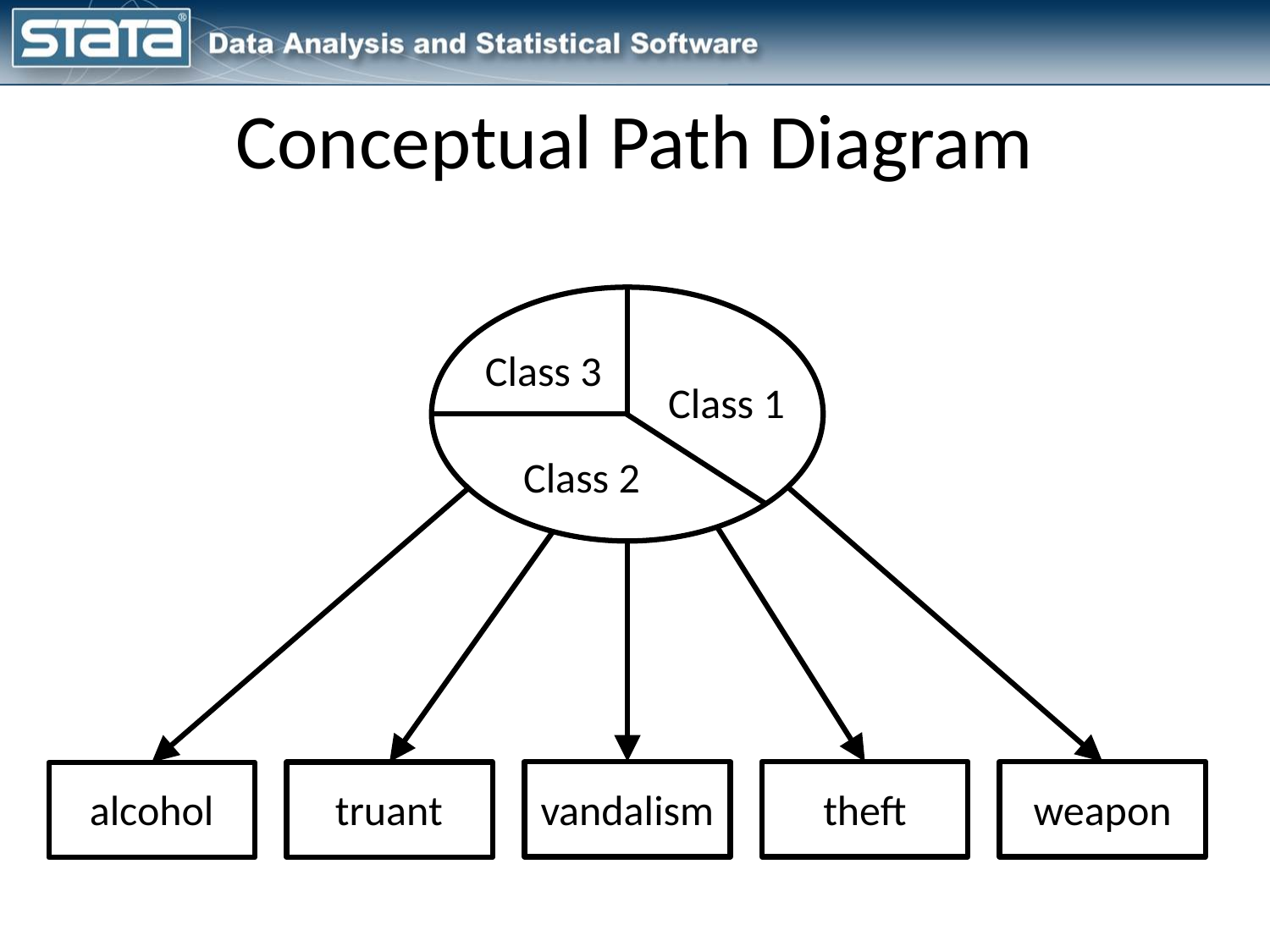

# Conceptual Path Diagram

Class 3
Class 1
Class 2

weapon

vandalism

theft

truant

alcohol